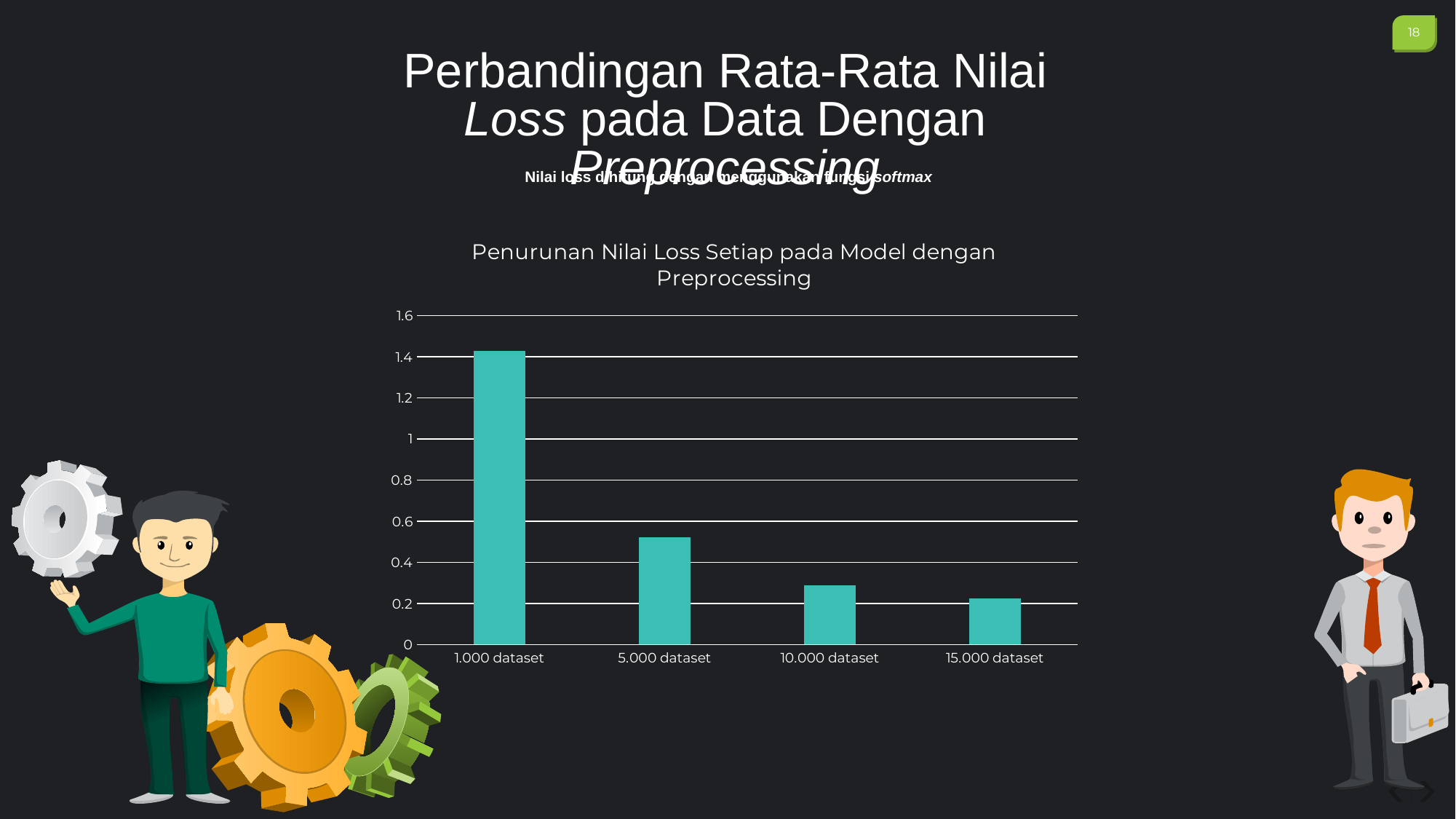

Perbandingan Rata-Rata Nilai Loss pada Data Dengan Preprocessing
Nilai loss dihitung dengan menggunakan fungsi softmax

### Chart: Penurunan Nilai Loss Setiap pada Model dengan Preprocessing

| Category |  |
|---|---|
| 1.000 dataset | 1.4274766 |
| 5.000 dataset | 0.52201635 |
| 10.000 dataset | 0.28765306 |
| 15.000 dataset | 0.22392918 |